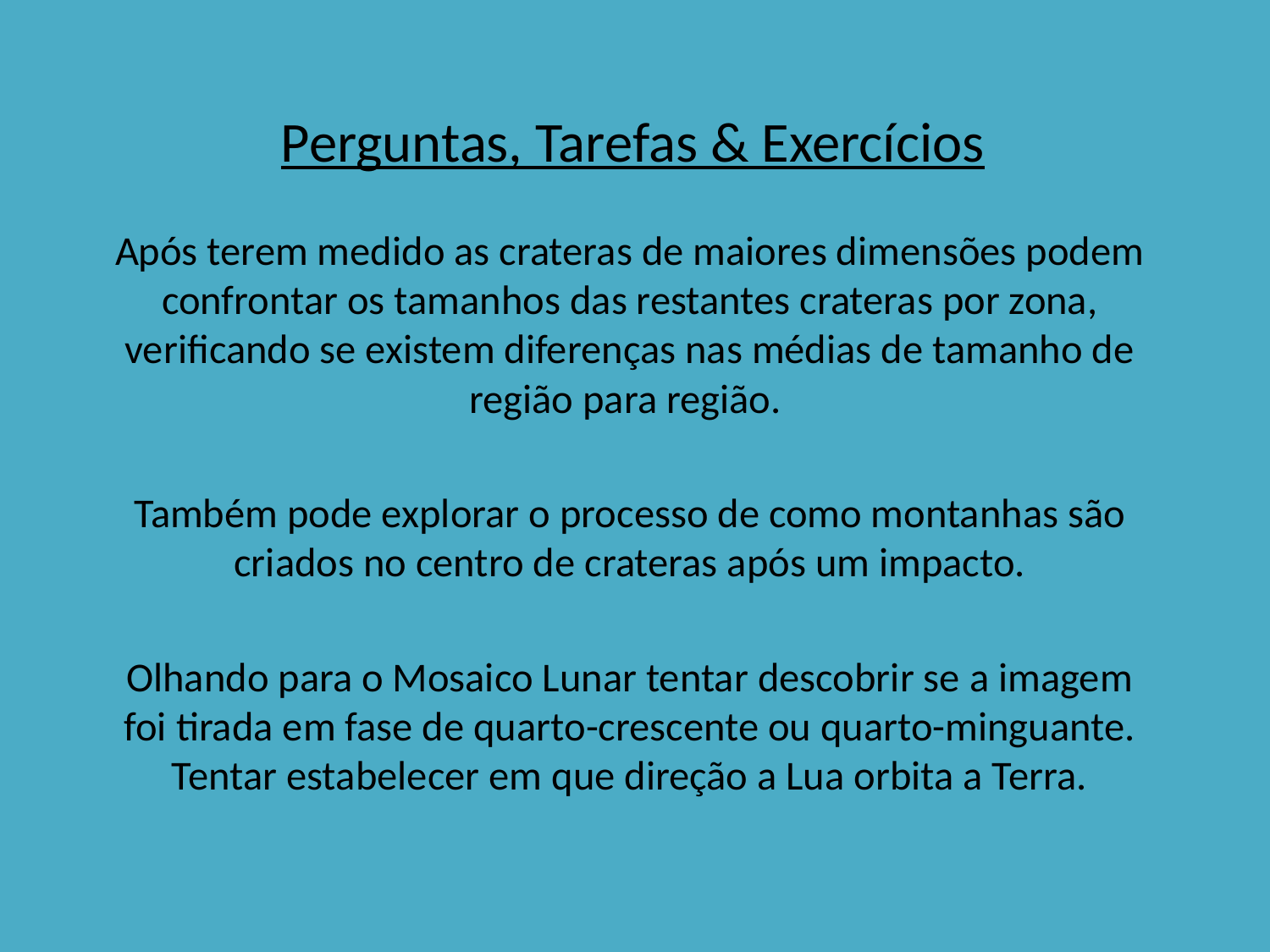

Perguntas, Tarefas & Exercícios
Após terem medido as crateras de maiores dimensões podem confrontar os tamanhos das restantes crateras por zona, verificando se existem diferenças nas médias de tamanho de região para região.

Também pode explorar o processo de como montanhas são criados no centro de crateras após um impacto.

Olhando para o Mosaico Lunar tentar descobrir se a imagem foi tirada em fase de quarto-crescente ou quarto-minguante. Tentar estabelecer em que direção a Lua orbita a Terra.